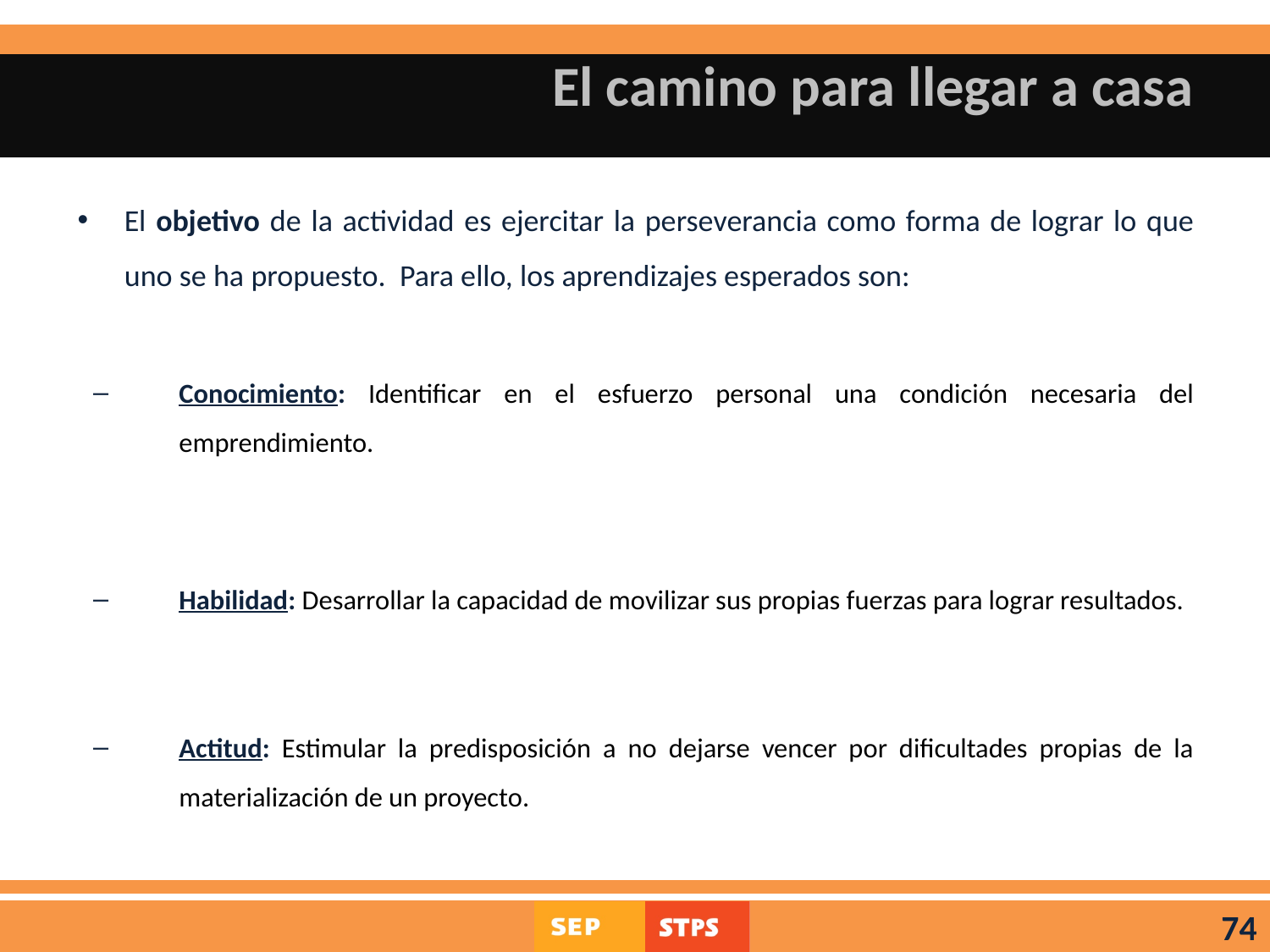

# El camino para llegar a casa
El objetivo de la actividad es ejercitar la perseverancia como forma de lograr lo que uno se ha propuesto.  Para ello, los aprendizajes esperados son:

Conocimiento: Identificar en el esfuerzo personal una condición necesaria del emprendimiento.

Habilidad: Desarrollar la capacidad de movilizar sus propias fuerzas para lograr resultados.

Actitud: Estimular la predisposición a no dejarse vencer por dificultades propias de la materialización de un proyecto.

74